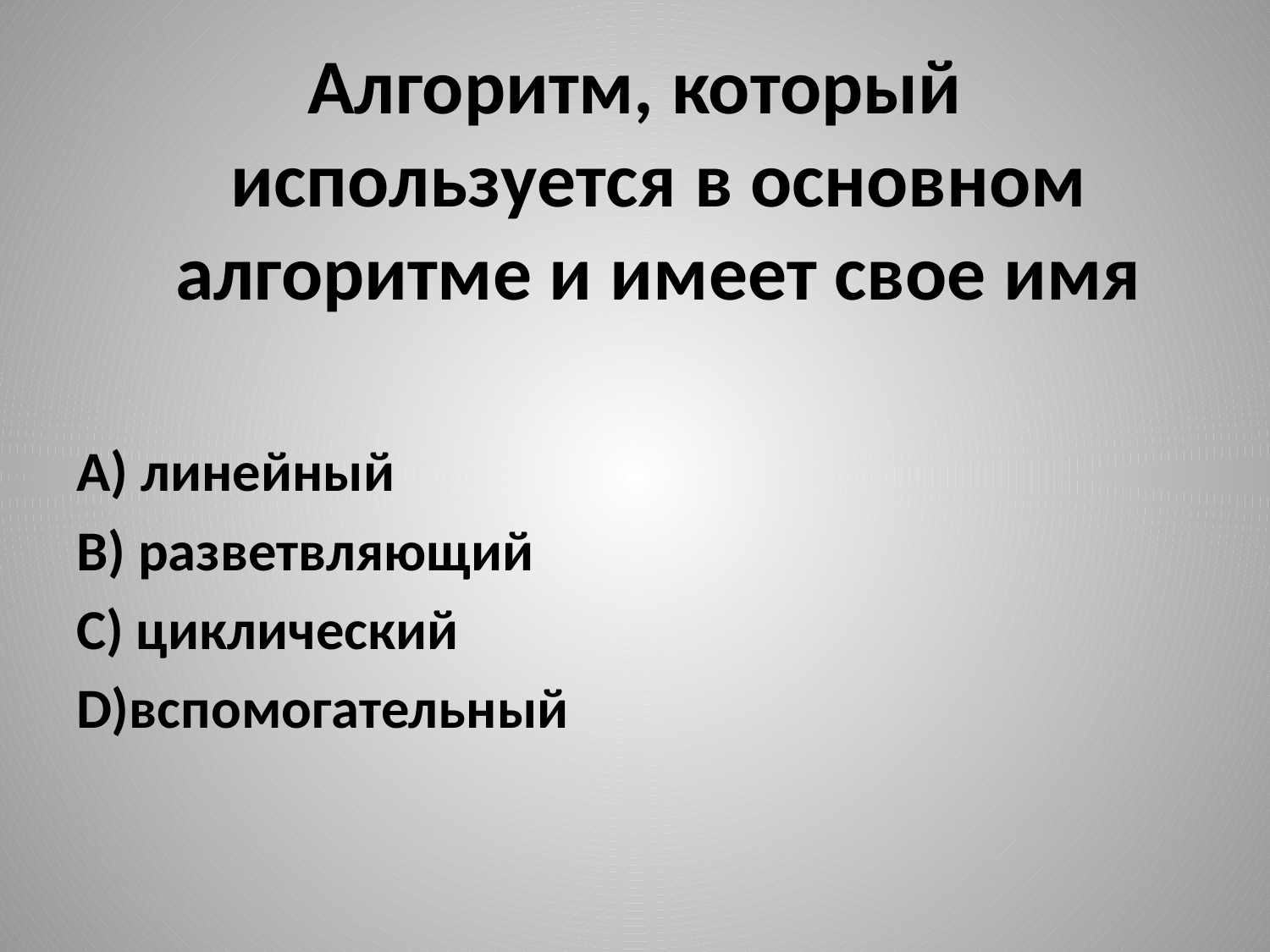

Алгоритм, который используется в основном алгоритме и имеет свое имя

А) линейный
В) разветвляющий
С) циклический
D)вспомогательный